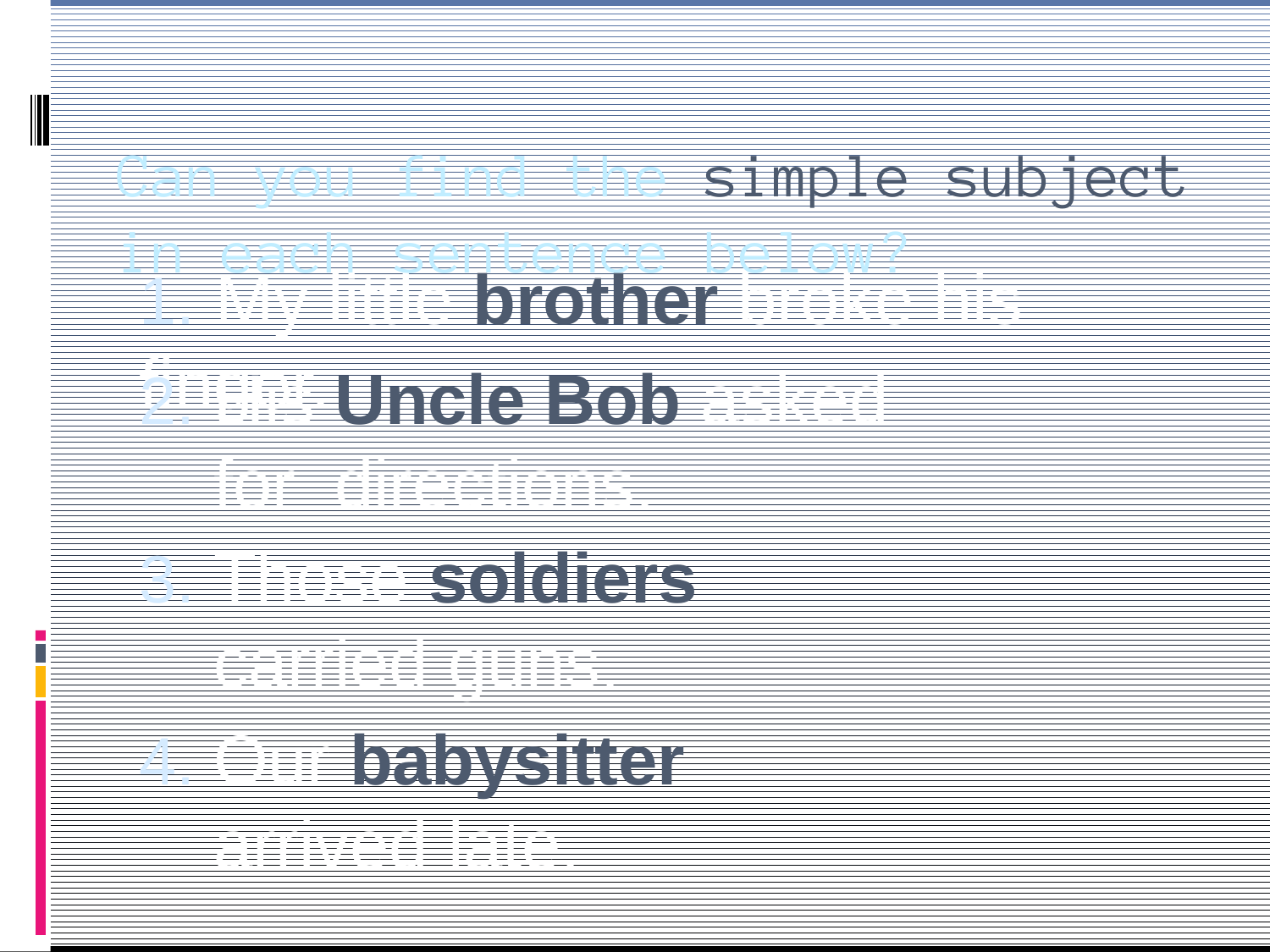

# Can you find the simple subject
in each sentence below?
1.	My little brother broke his finger.
His Uncle Bob asked for  directions.
Those soldiers carried guns.
Our babysitter arrived late.